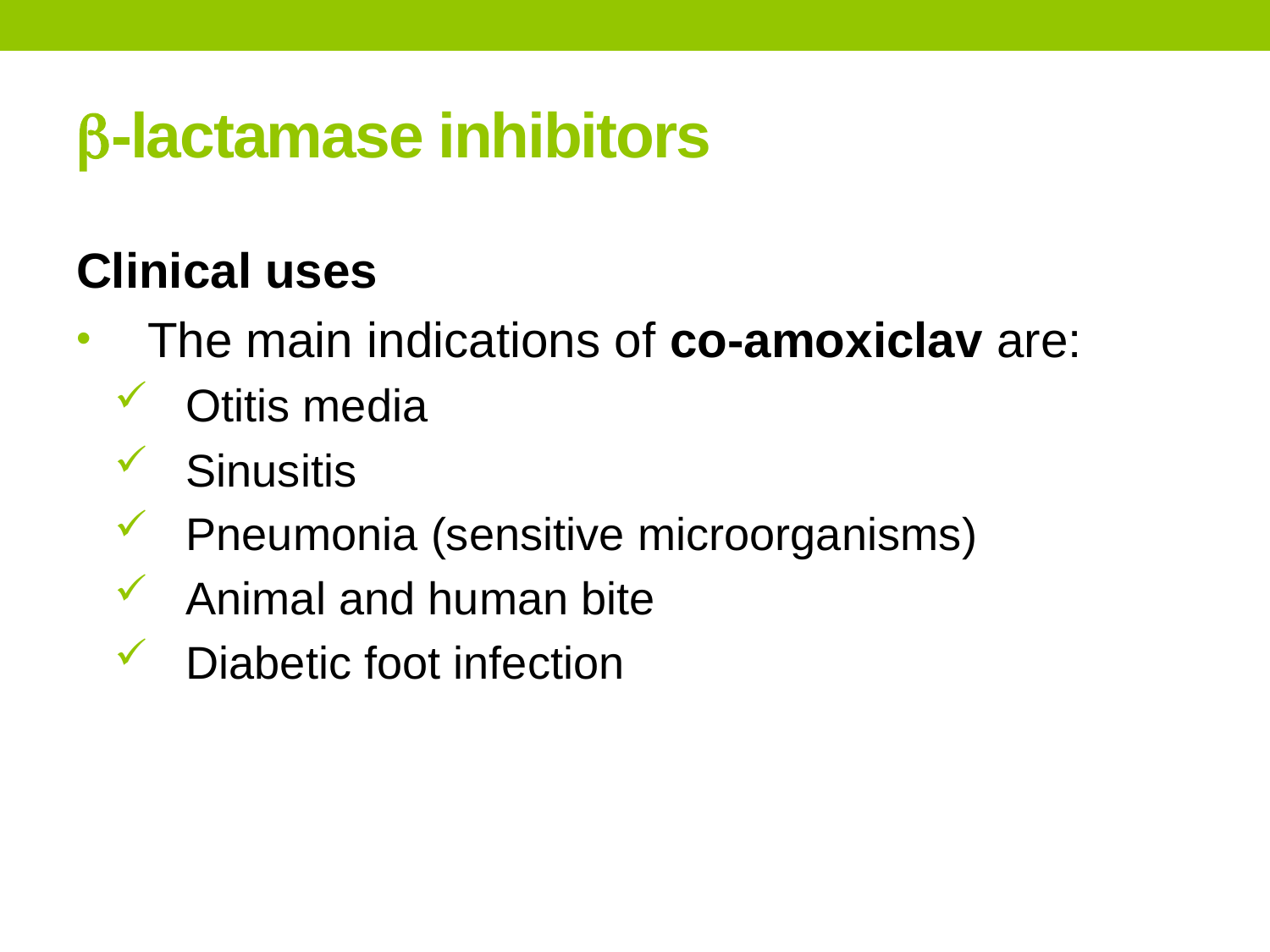

# β-lactamase inhibitors
Clinical uses
The main indications of co-amoxiclav are:
Otitis media
Sinusitis
Pneumonia (sensitive microorganisms)
Animal and human bite
Diabetic foot infection